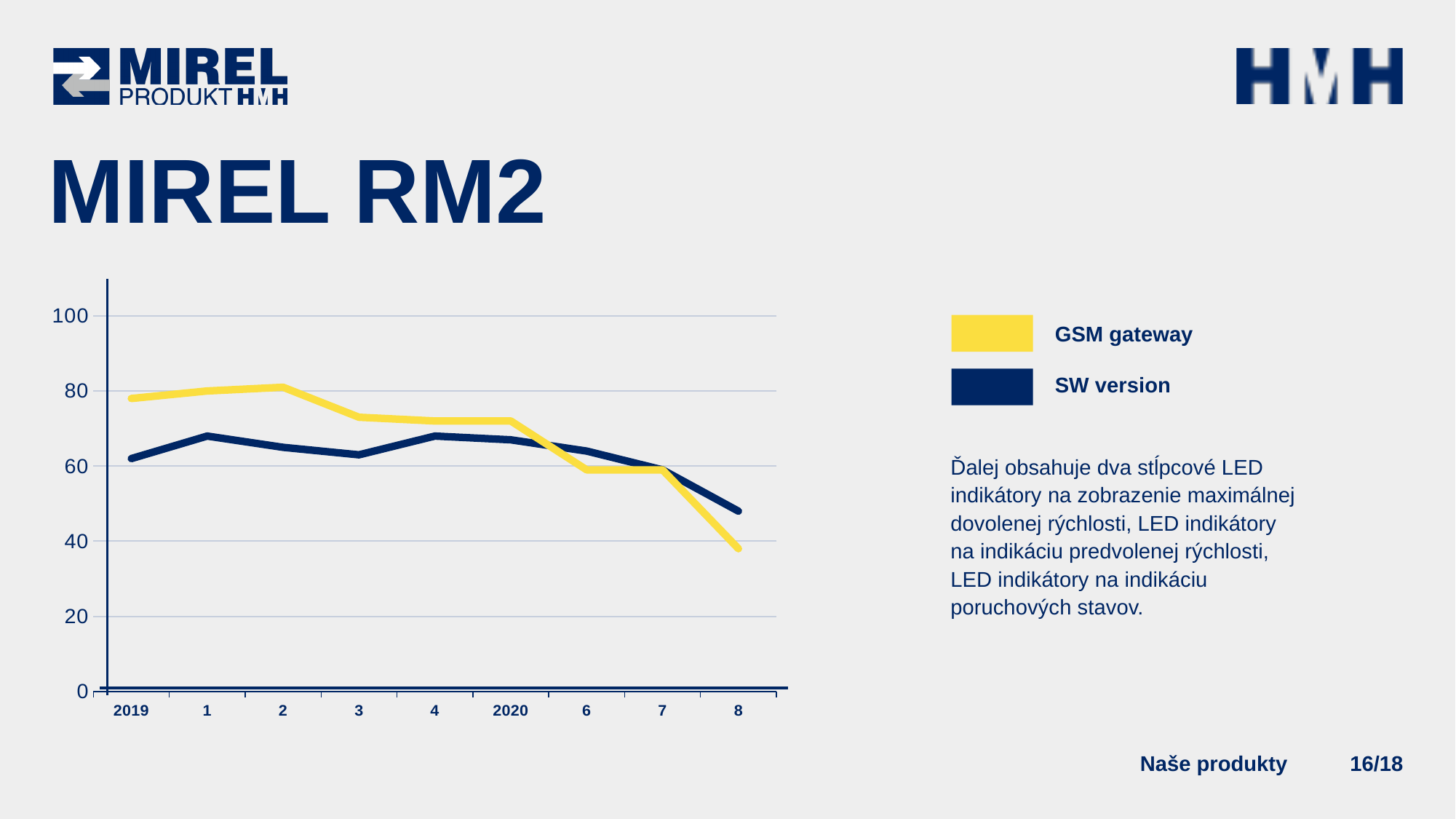

# MIREL RM2

### Chart

| Category | Series 1 | Series 2 |
|---|---|---|
| 2019 | 62.0 | 78.0 |
| 1 | 68.0 | 80.0 |
| 2 | 65.0 | 81.0 |
| 3 | 63.0 | 73.0 |
| 4 | 68.0 | 72.0 |
| 2020 | 67.0 | 72.0 |
| 6 | 64.0 | 59.0 |
| 7 | 59.0 | 59.0 |
| 8 | 48.0 | 38.0 |
GSM gateway
SW version

Ďalej obsahuje dva stĺpcové LED indikátory na zobrazenie maximálnej dovolenej rýchlosti, LED indikátory na indikáciu predvolenej rýchlosti, LED indikátory na indikáciu poruchových stavov.
16/18
Naše produkty